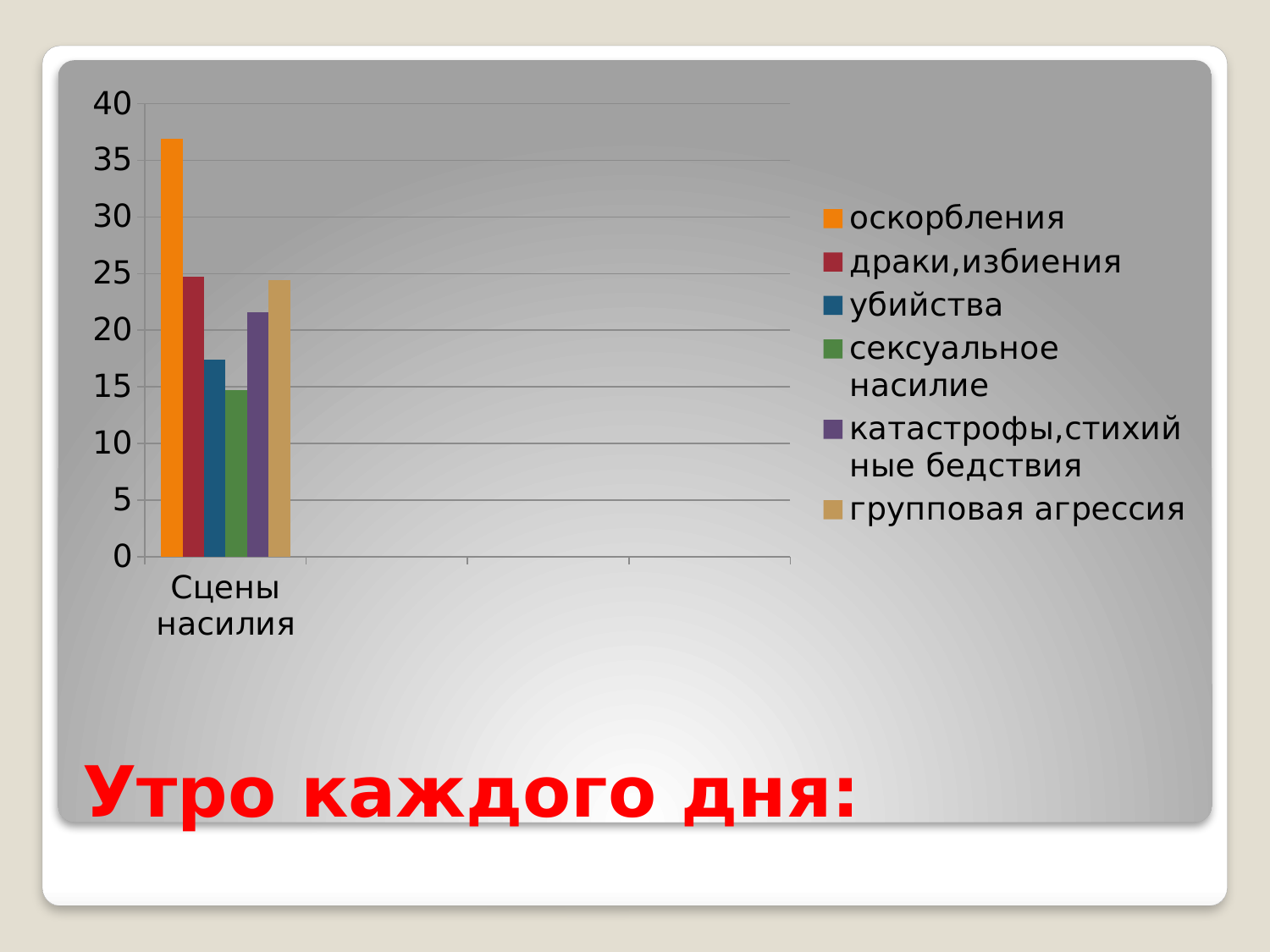

### Chart

| Category | оскорбления | драки,избиения | убийства | сексуальное насилие | катастрофы,стихийные бедствия | групповая агрессия |
|---|---|---|---|---|---|---|
| Сцены насилия | 36.9 | 24.7 | 17.4 | 14.7 | 21.6 | 24.4 |
# Утро каждого дня: